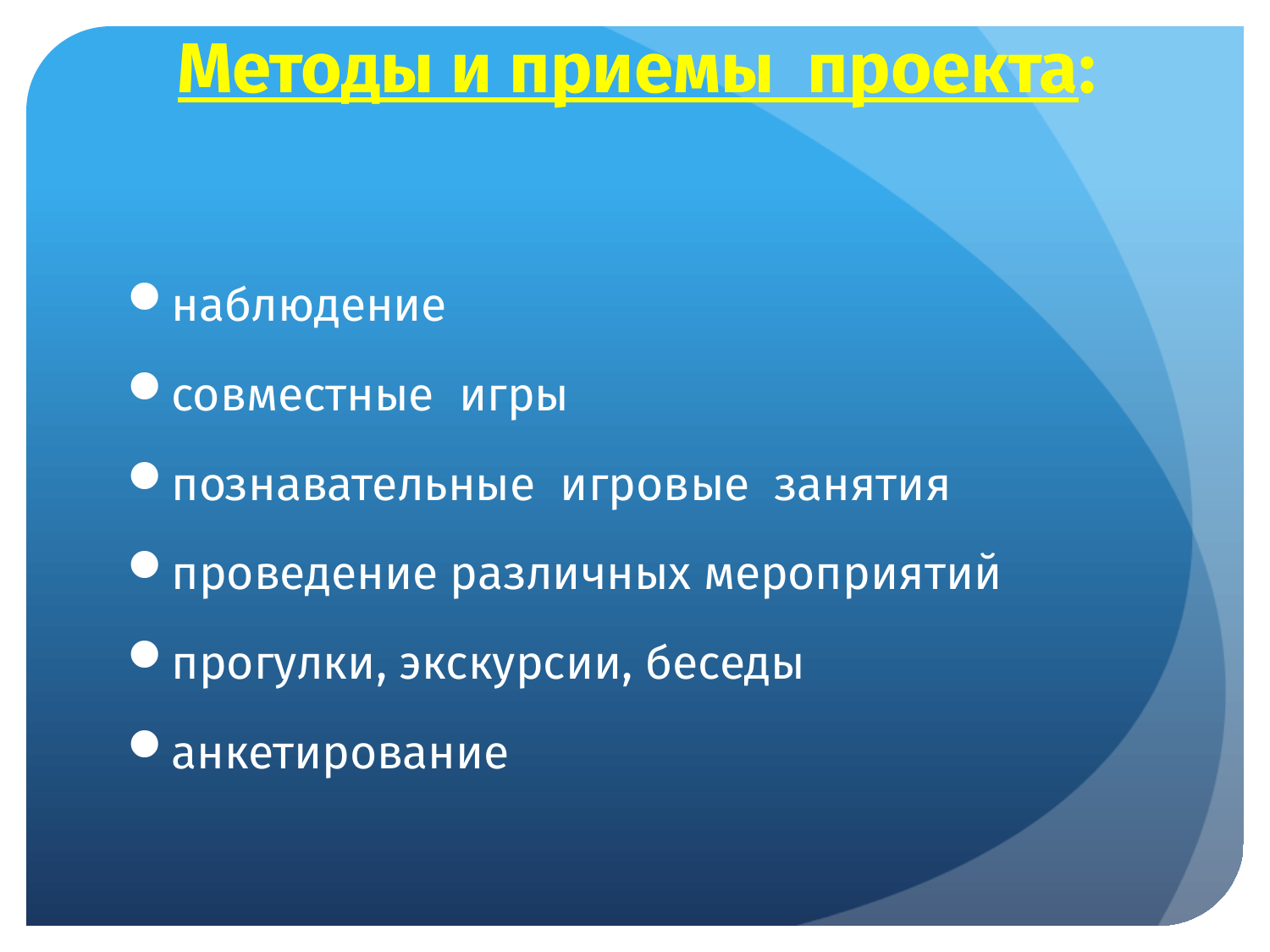

# Методы и приемы  проекта:
наблюдение
совместные  игры
познавательные  игровые  занятия
проведение различных мероприятий
прогулки, экскурсии, беседы
анкетирование